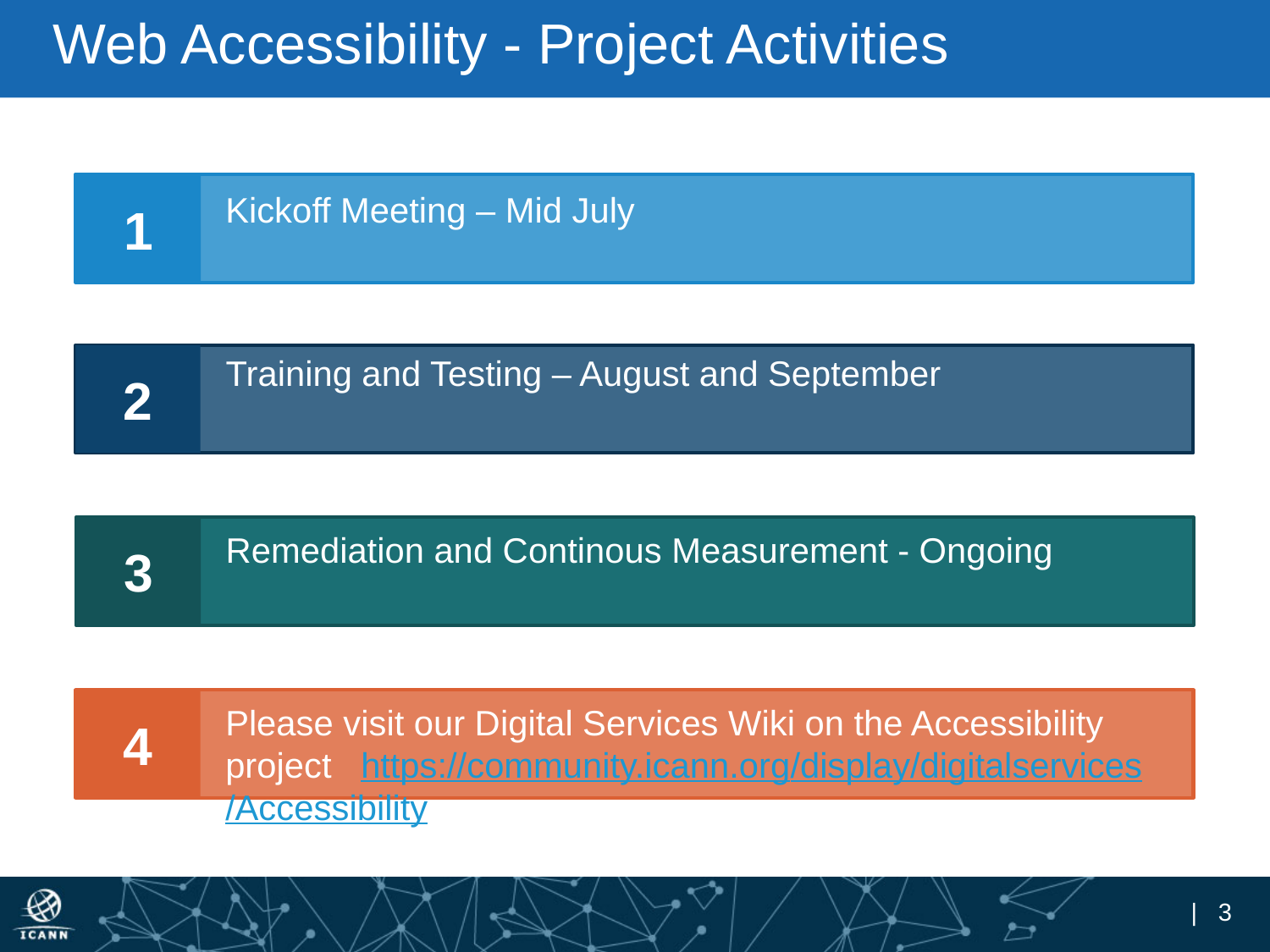

# Web Accessibility - Project Activities

1
Kickoff Meeting – Mid July

2
Training and Testing – August and September

3
Remediation and Continous Measurement - Ongoing
4

Please visit our Digital Services Wiki on the Accessibility project   https://community.icann.org/display/digitalservices/Accessibility